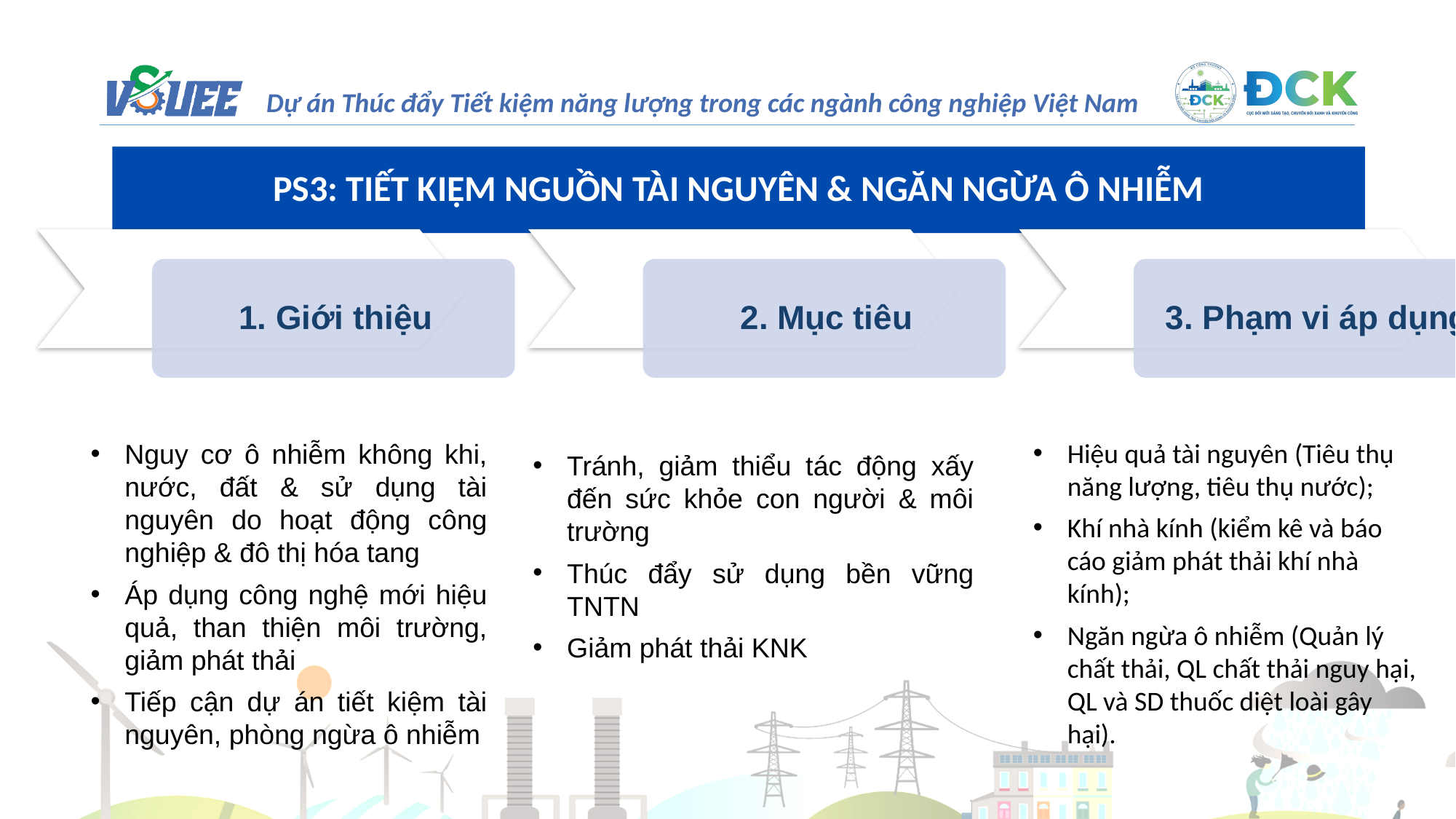

PS3: TIẾT KIỆM NGUỒN TÀI NGUYÊN & NGĂN NGỪA Ô NHIỄM
1. Giới thiệu
2. Mục tiêu
3. Phạm vi áp dụng
Nguy cơ ô nhiễm không khi, nước, đất & sử dụng tài nguyên do hoạt động công nghiệp & đô thị hóa tang
Áp dụng công nghệ mới hiệu quả, than thiện môi trường, giảm phát thải
Tiếp cận dự án tiết kiệm tài nguyên, phòng ngừa ô nhiễm
Tránh, giảm thiểu tác động xấy đến sức khỏe con người & môi trường
Thúc đẩy sử dụng bền vững TNTN
Giảm phát thải KNK
Hiệu quả tài nguyên (Tiêu thụ năng lượng, tiêu thụ nước);
Khí nhà kính (kiểm kê và báo cáo giảm phát thải khí nhà kính);
Ngăn ngừa ô nhiễm (Quản lý chất thải, QL chất thải nguy hại, QL và SD thuốc diệt loài gây hại).